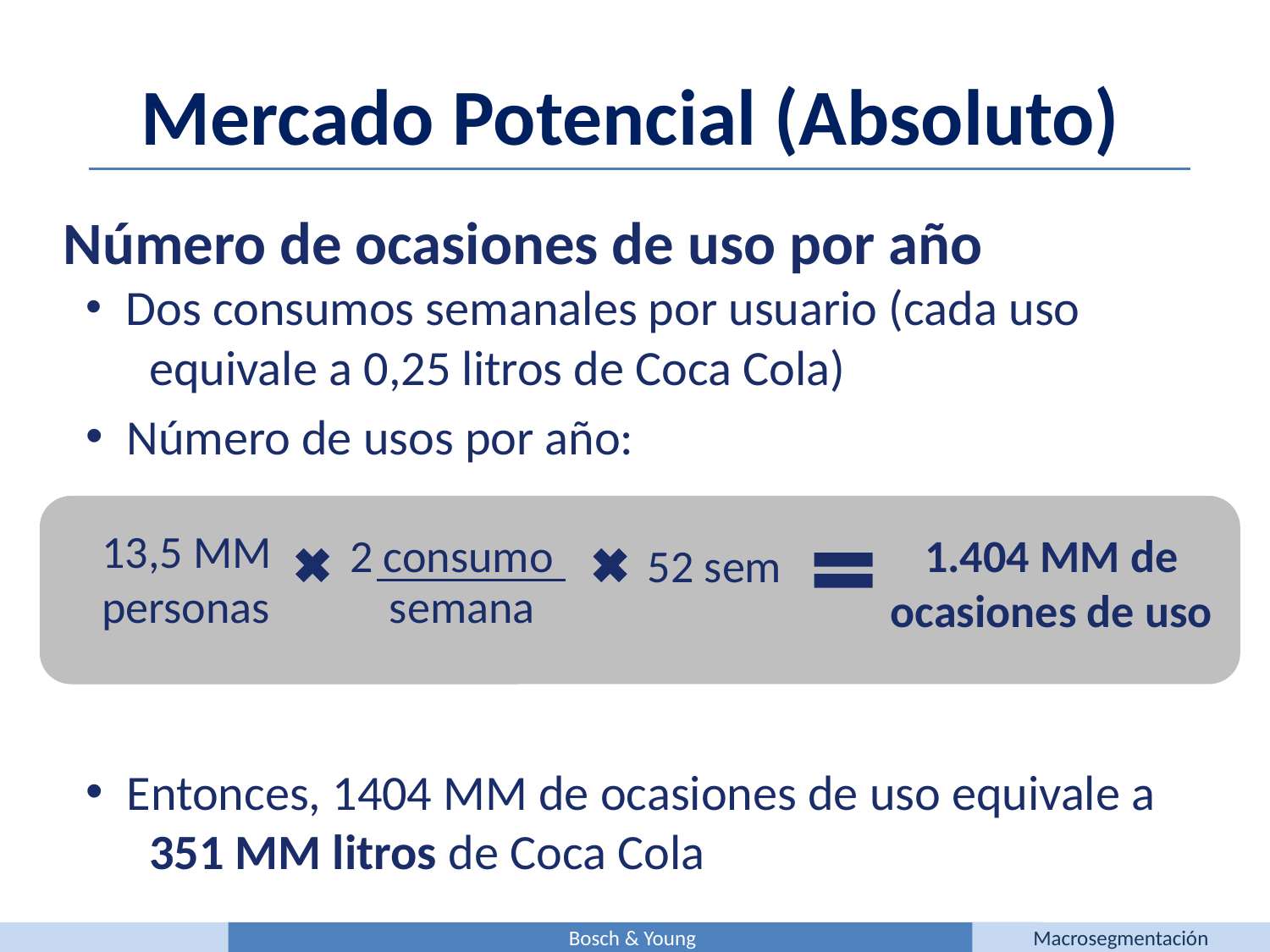

Mercado Potencial (Absoluto)
 Número de ocasiones de uso por año
 Dos consumos semanales por usuario (cada uso
   equivale a 0,25 litros de Coca Cola)

 Número de usos por año:

 Entonces, 1404 MM de ocasiones de uso equivale a
   351 MM litros de Coca Cola

13,5 MM personas
2 consumo
semana
1.404 MM de ocasiones de uso
52 sem

Bosch & Young
Macrosegmentación